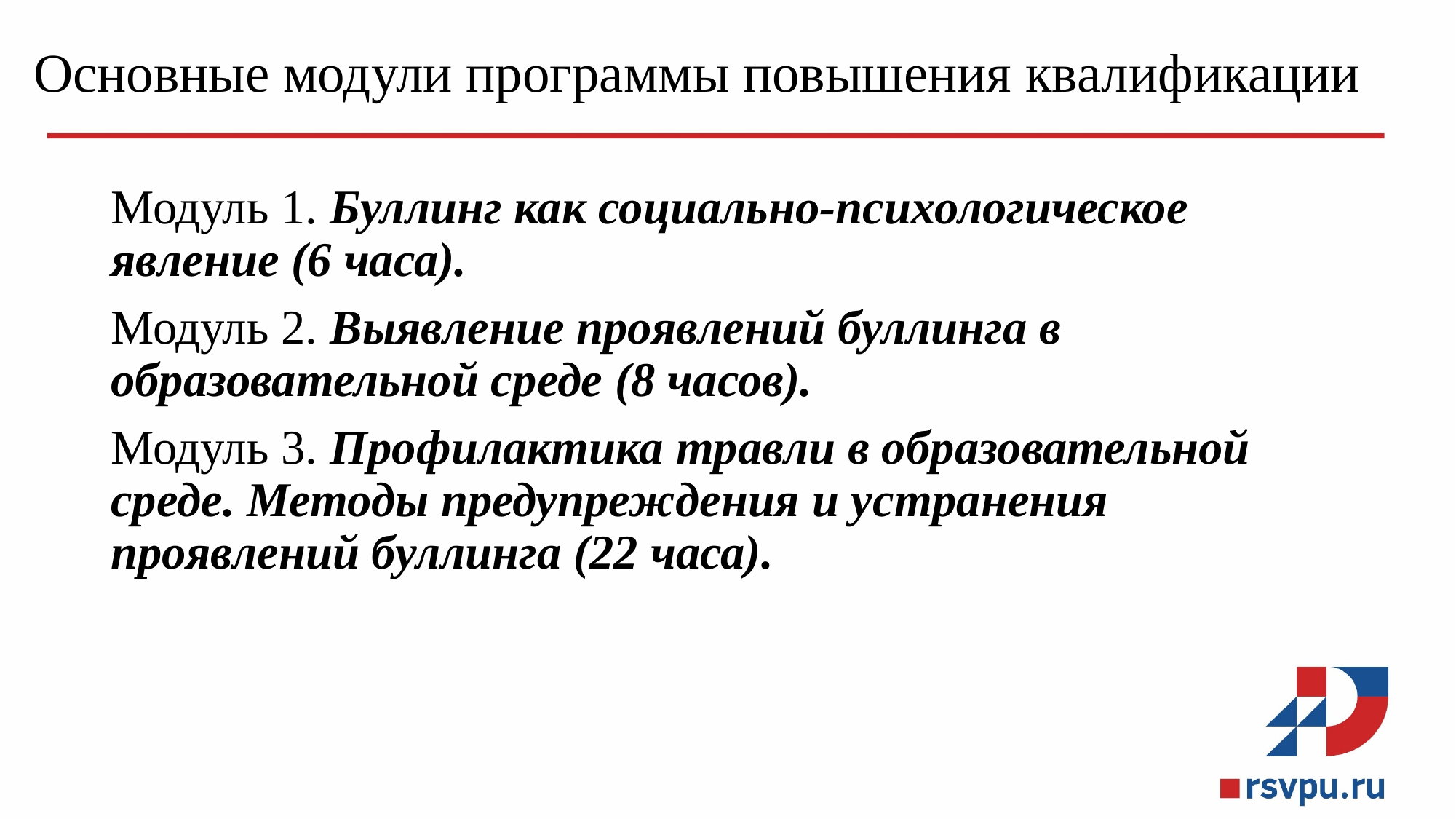

# Основные модули программы повышения квалификации
Модуль 1. Буллинг как социально-психологическое явление (6 часа).
Модуль 2. Выявление проявлений буллинга в образовательной среде (8 часов).
Модуль 3. Профилактика травли в образовательной среде. Методы предупреждения и устранения проявлений буллинга (22 часа).